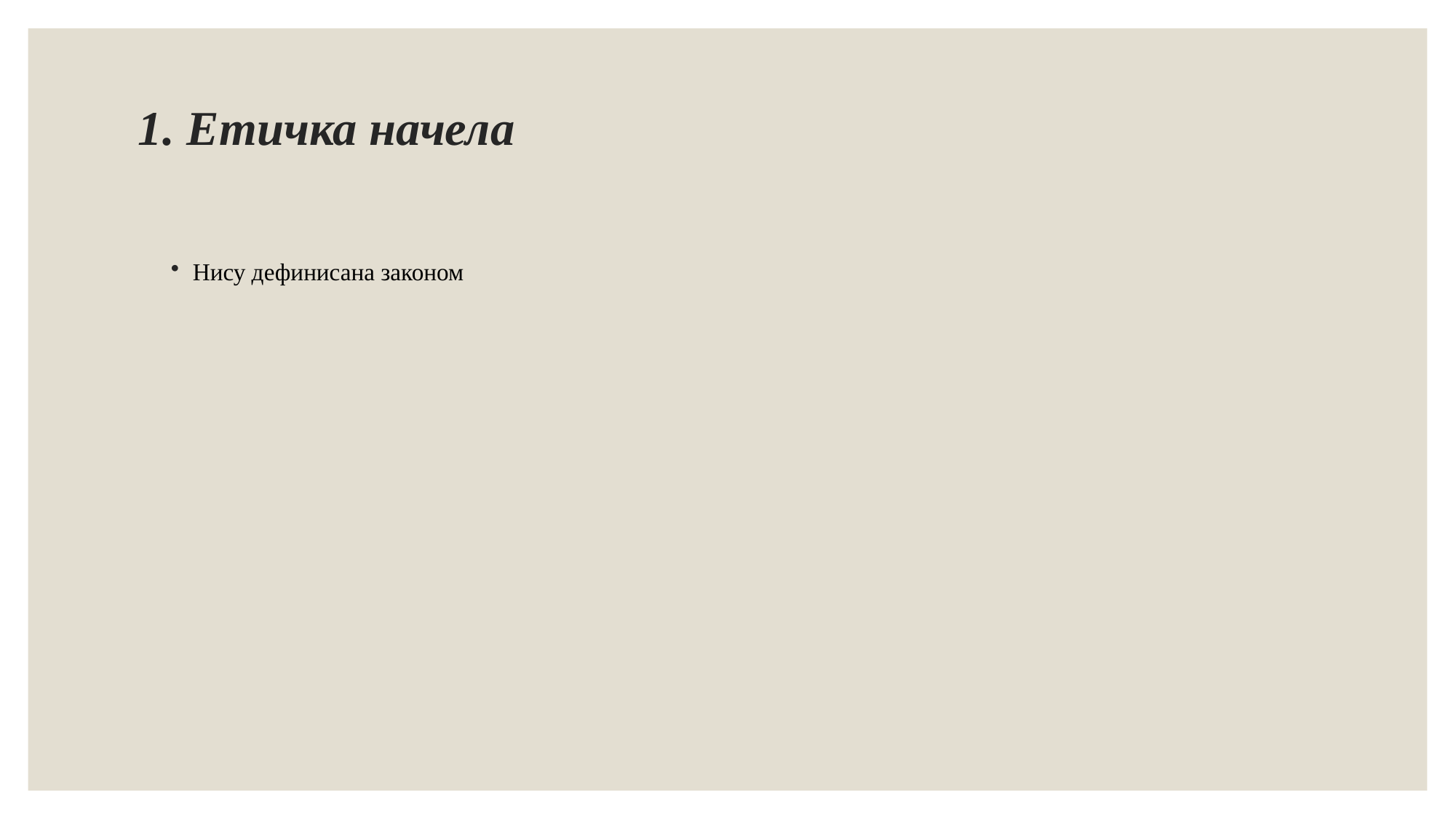

# 1. Етичка начела
Нису дефинисана законом